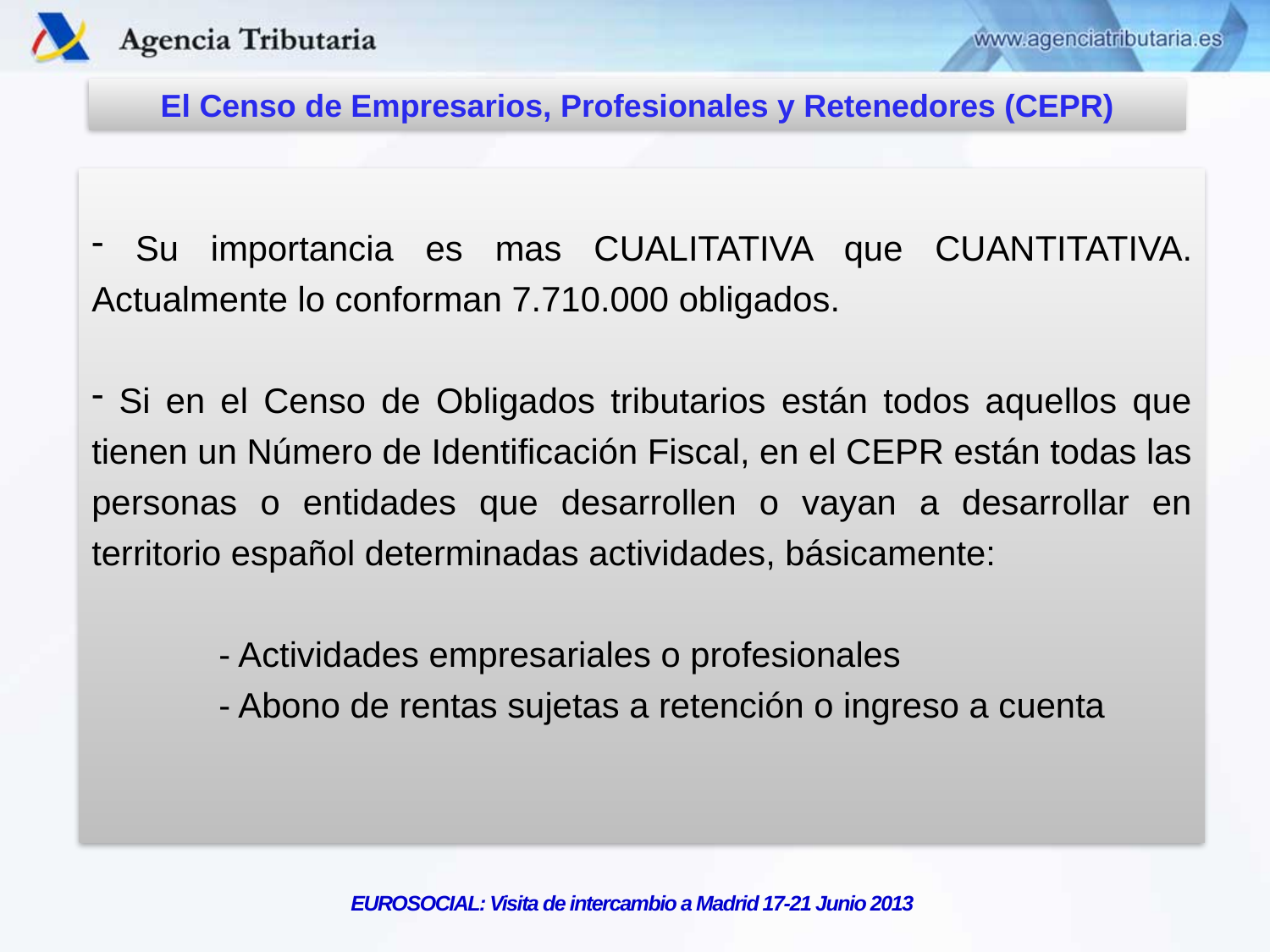

El Censo de Empresarios, Profesionales y Retenedores (CEPR)

 Su importancia es mas CUALITATIVA que CUANTITATIVA. Actualmente lo conforman 7.710.000 obligados.

 Si en el Censo de Obligados tributarios están todos aquellos que tienen un Número de Identificación Fiscal, en el CEPR están todas las personas o entidades que desarrollen o vayan a desarrollar en territorio español determinadas actividades, básicamente:

	- Actividades empresariales o profesionales
	- Abono de rentas sujetas a retención o ingreso a cuenta

EUROSOCIAL: Visita de intercambio a Madrid 17-21 Junio 2013